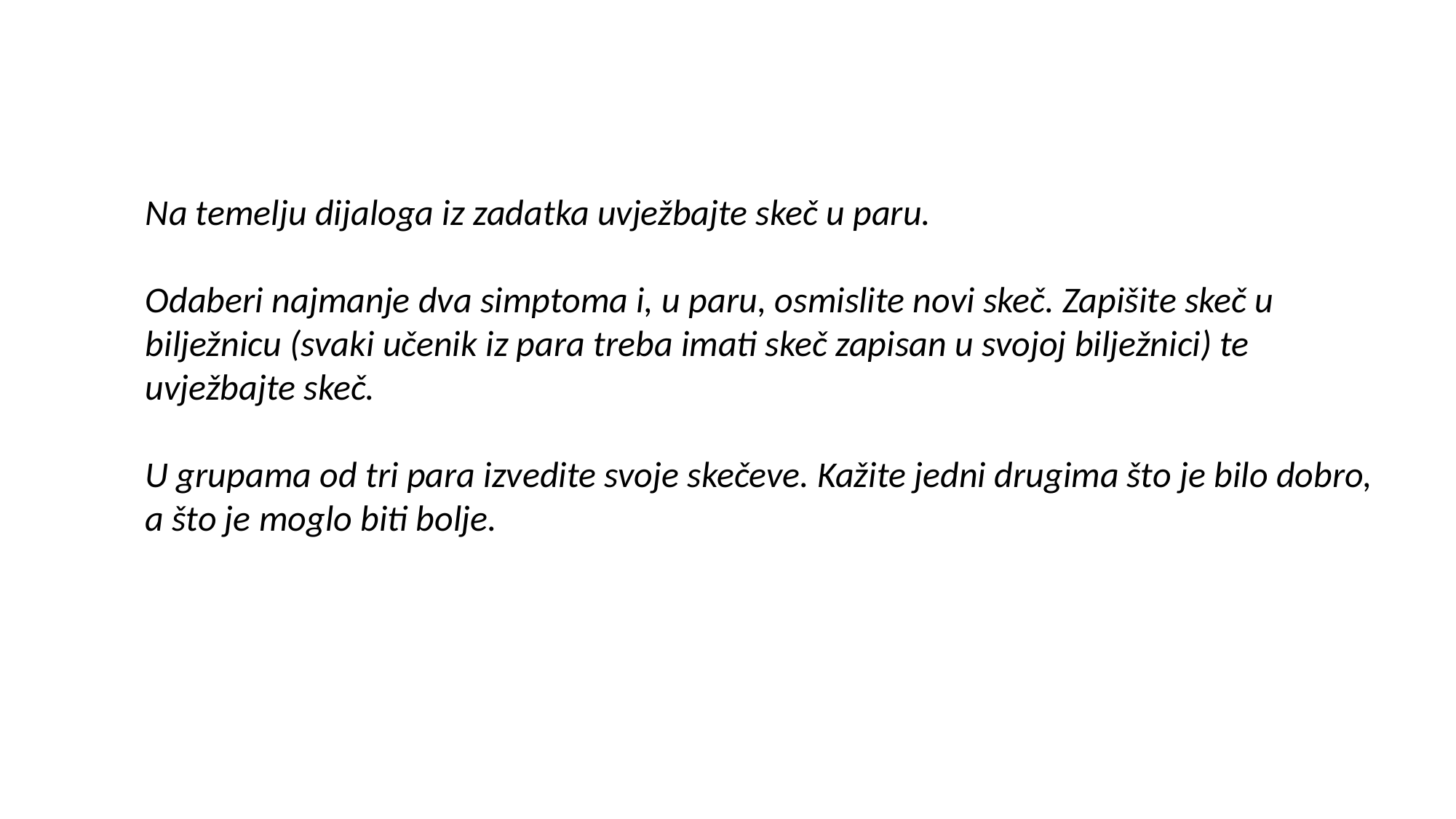

Na temelju dijaloga iz zadatka uvježbajte skeč u paru.

Odaberi najmanje dva simptoma i, u paru, osmislite novi skeč. Zapišite skeč u bilježnicu (svaki učenik iz para treba imati skeč zapisan u svojoj bilježnici) te uvježbajte skeč.

U grupama od tri para izvedite svoje skečeve. Kažite jedni drugima što je bilo dobro, a što je moglo biti bolje.